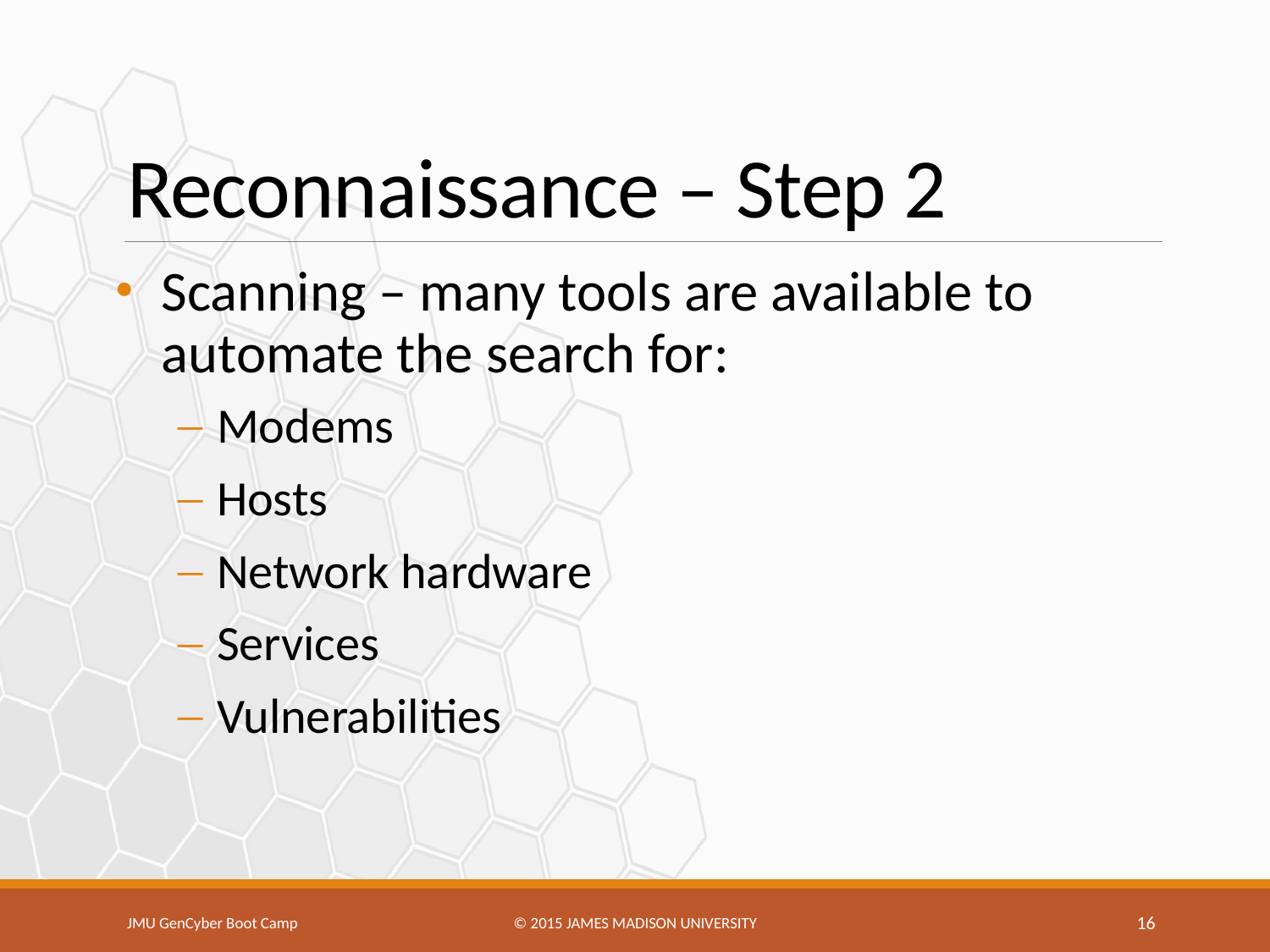

# Reconnaissance – Step 2
Scanning – many tools are available to automate the search for:
Modems
Hosts
Network hardware
Services
Vulnerabilities
JMU GenCyber Boot Camp
© 2015 James Madison university
16